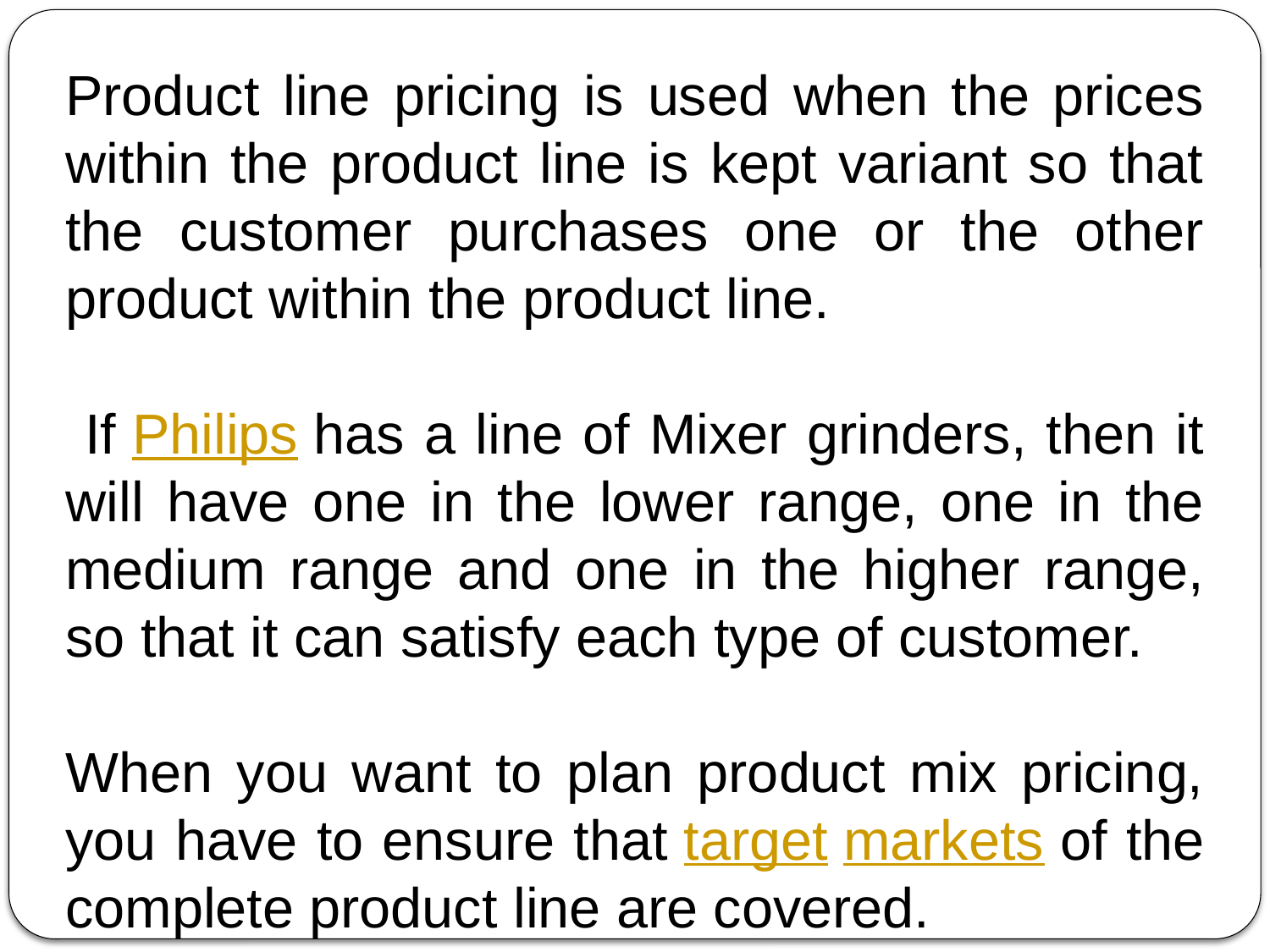

Product line pricing is used when the prices within the product line is kept variant so that the customer purchases one or the other product within the product line.

 If Philips has a line of Mixer grinders, then it will have one in the lower range, one in the medium range and one in the higher range, so that it can satisfy each type of customer.

When you want to plan product mix pricing, you have to ensure that target markets of the complete product line are covered.